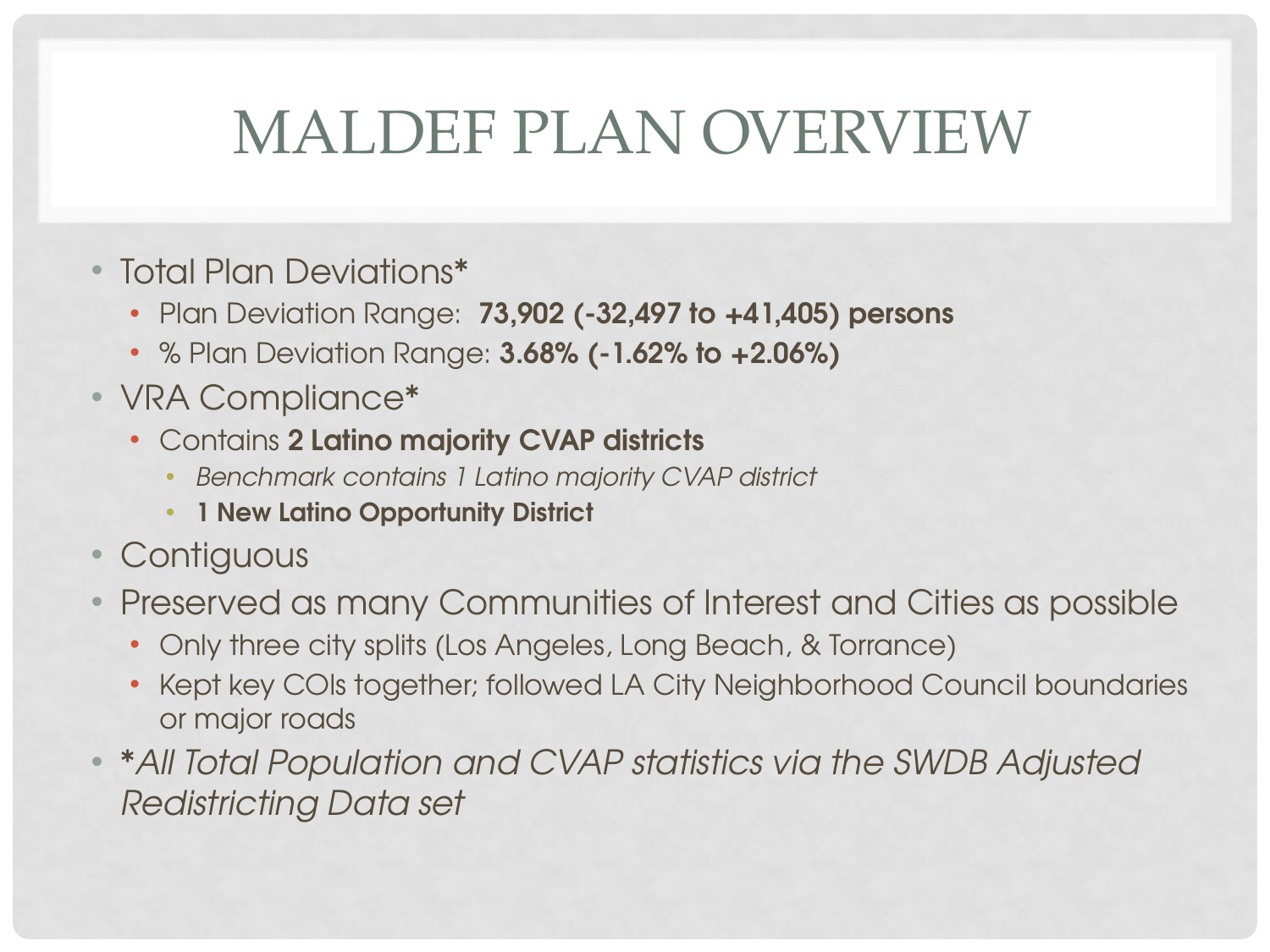

# MALDEF Plan Overview
Total Plan Deviations*
Plan Deviation Range:  73,902 (-32,497 to +41,405) persons
% Plan Deviation Range: 3.68% (-1.62% to +2.06%)
VRA Compliance*
Contains 2 Latino majority CVAP districts
Benchmark contains 1 Latino majority CVAP district
1 New Latino Opportunity District
Contiguous
Preserved as many Communities of Interest and Cities as possible
Only three city splits (Los Angeles, Long Beach, & Torrance)
Kept key COIs together; followed LA City Neighborhood Council boundaries or major roads
*All Total Population and CVAP statistics via the SWDB Adjusted Redistricting Data set